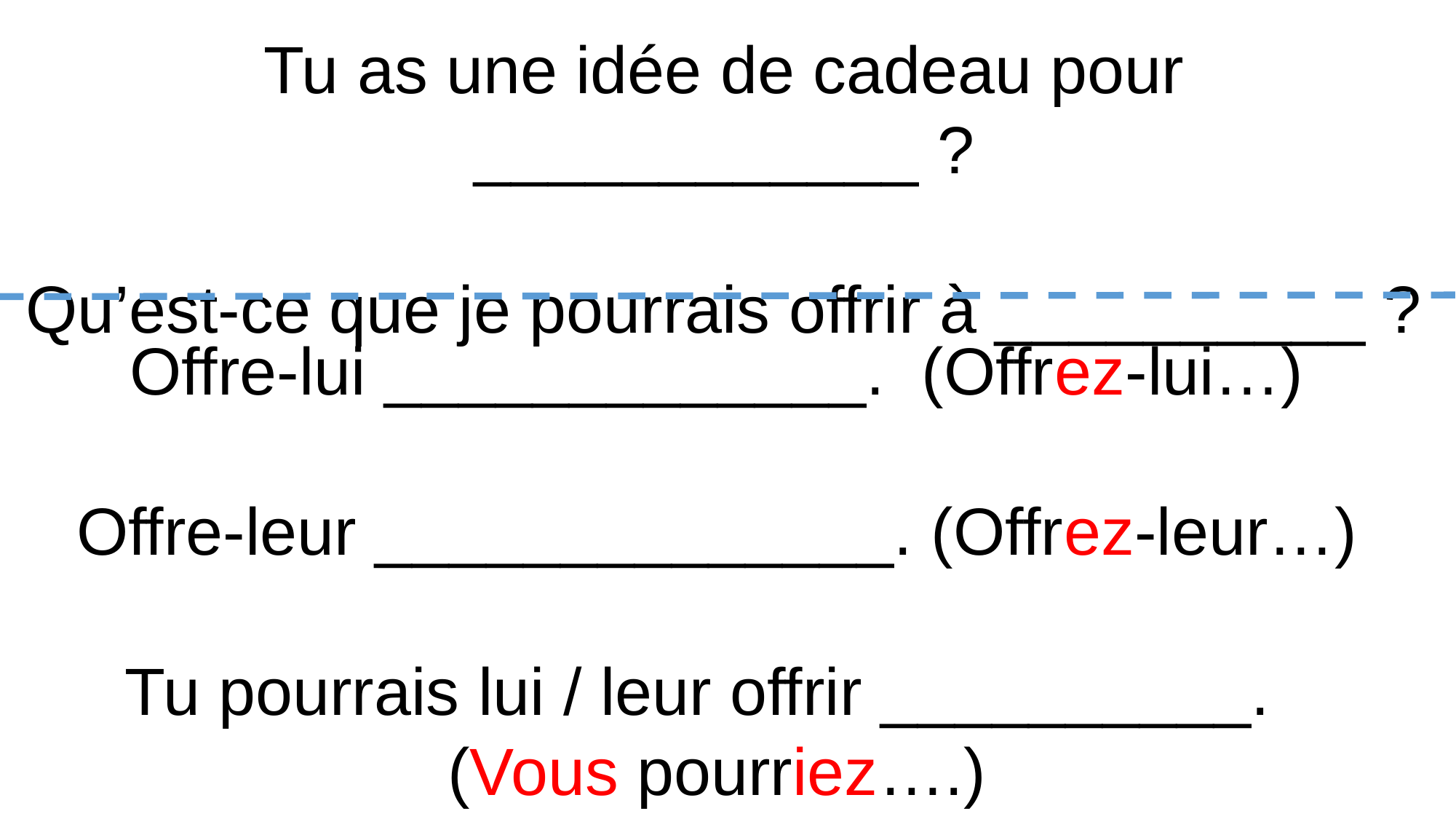

Tu as une idée de cadeau pour ____________ ?

Qu’est-ce que je pourrais offrir à __________ ?
Offre-lui _____________.  (Offrez-lui…)

Offre-leur ______________. (Offrez-leur…)

Tu pourrais lui / leur offrir __________.
(Vous pourriez….)